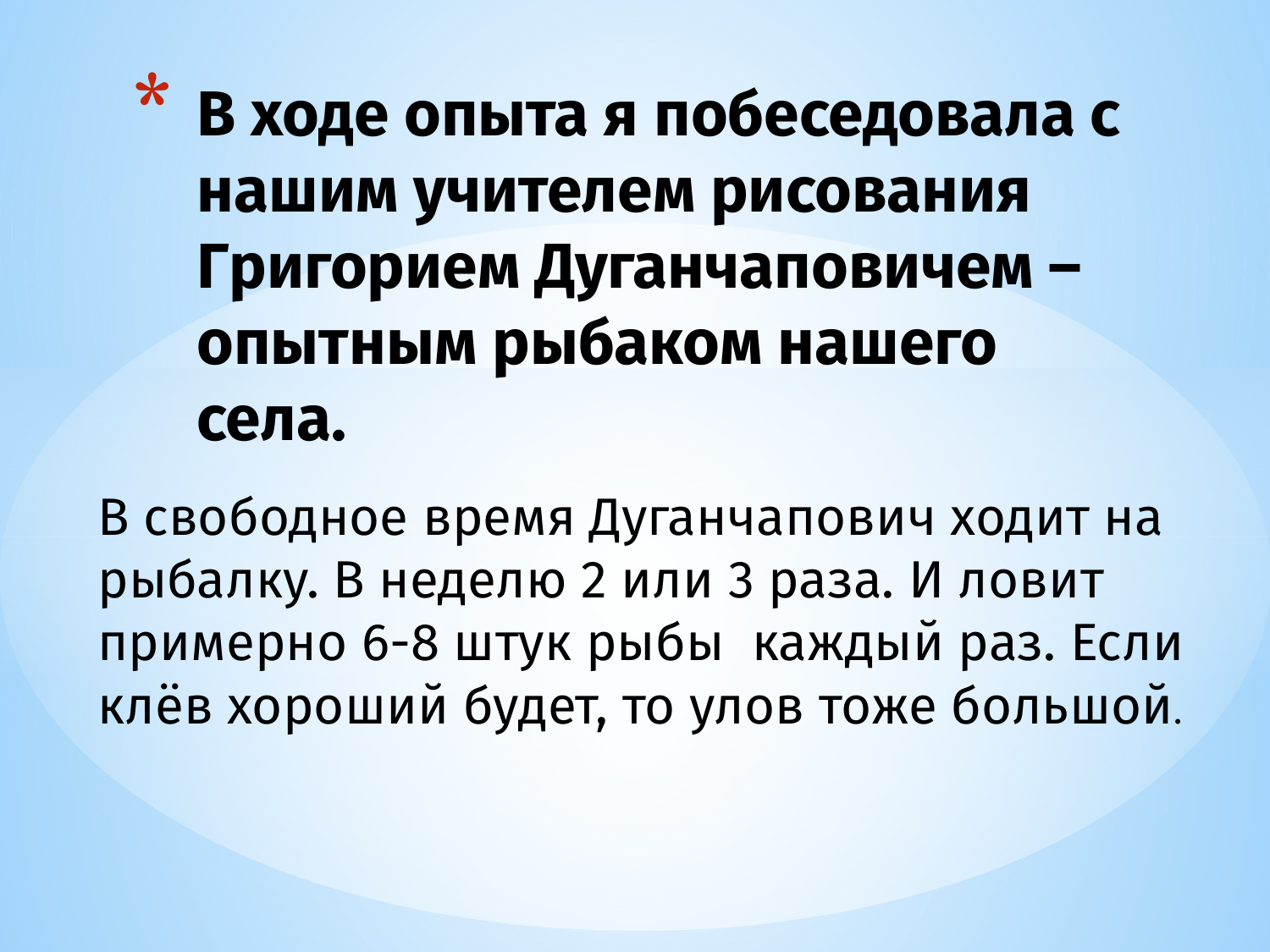

# В ходе опыта я побеседовала с нашим учителем рисования Григорием Дуганчаповичем – опытным рыбаком нашего села.
В свободное время Дуганчапович ходит на рыбалку. В неделю 2 или 3 раза. И ловит примерно 6-8 штук рыбы  каждый раз. Если клёв хороший будет, то улов тоже большой.